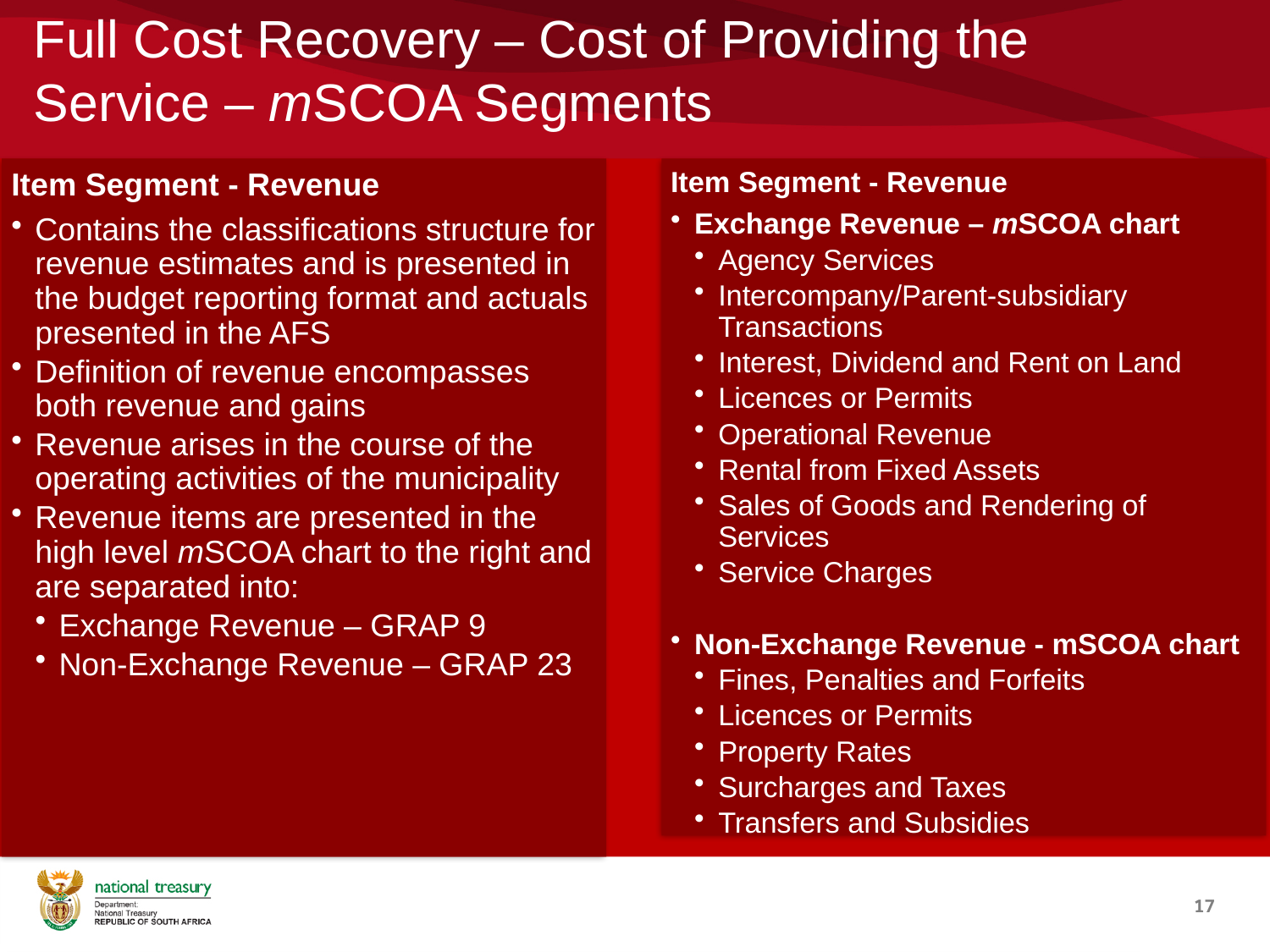

# Full Cost Recovery – Cost of Providing the Service – mSCOA Segments
Item Segment - Revenue
Exchange Revenue – mSCOA chart
Agency Services
Intercompany/Parent-subsidiary Transactions
Interest, Dividend and Rent on Land
Licences or Permits
Operational Revenue
Rental from Fixed Assets
Sales of Goods and Rendering of Services
Service Charges

Non-Exchange Revenue - mSCOA chart
Fines, Penalties and Forfeits
Licences or Permits
Property Rates
Surcharges and Taxes
Transfers and Subsidies

Item Segment - Revenue
Contains the classifications structure for revenue estimates and is presented in the budget reporting format and actuals presented in the AFS
Definition of revenue encompasses both revenue and gains
Revenue arises in the course of the operating activities of the municipality
Revenue items are presented in the high level mSCOA chart to the right and are separated into:
Exchange Revenue – GRAP 9
Non-Exchange Revenue – GRAP 23

17